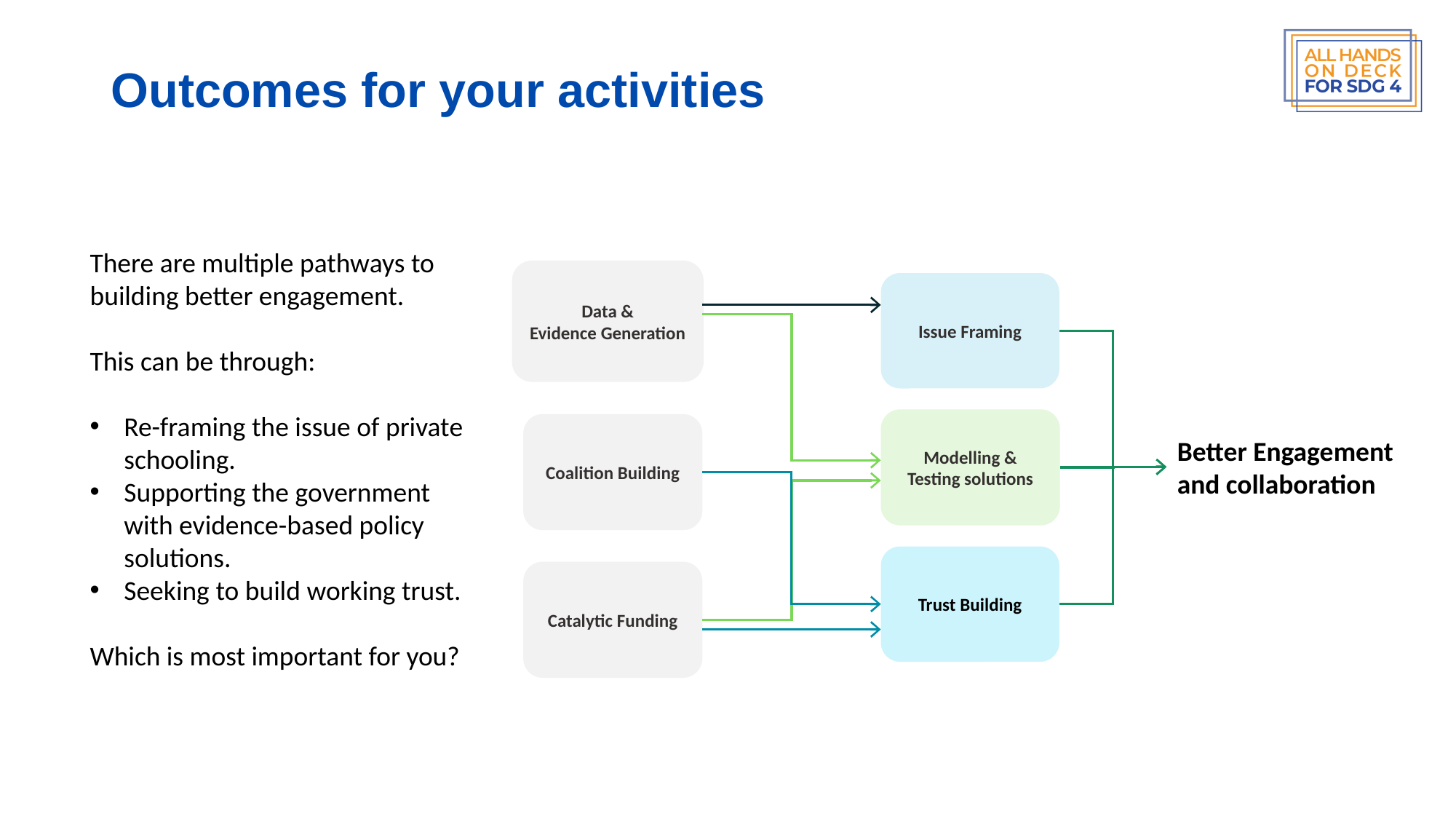

# Outcomes for your activities
There are multiple pathways to building better engagement.

This can be through:

Re-framing the issue of private schooling.
Supporting the government with evidence-based policy solutions.
Seeking to build working trust.

Which is most important for you?
Data & Evidence Generation
Issue Framing
Modelling & Testing solutions
Coalition Building
Better Engagement and collaboration
Trust Building
Catalytic Funding